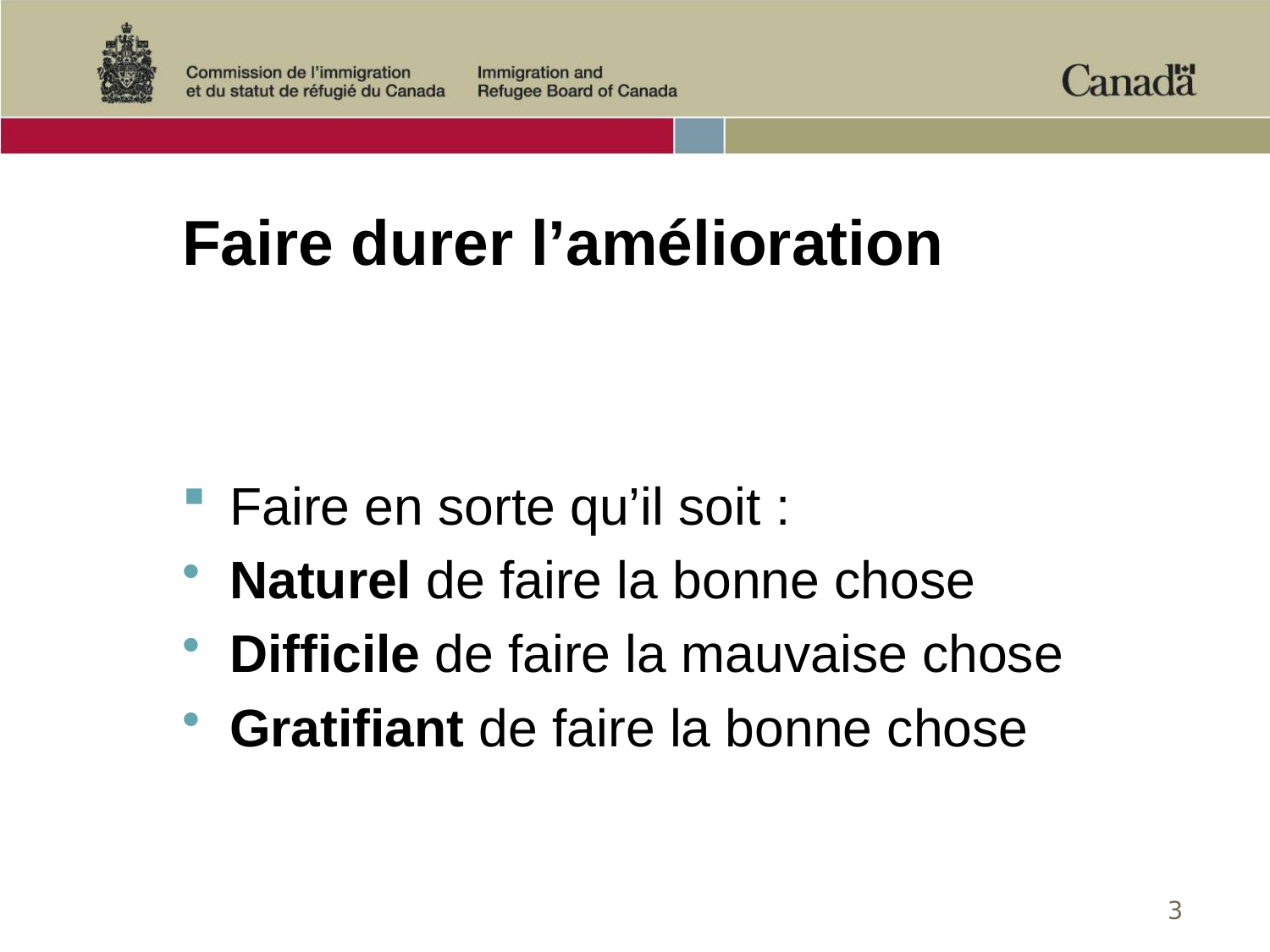

# Faire durer l’amélioration

Faire en sorte qu’il soit :
Naturel de faire la bonne chose
Difficile de faire la mauvaise chose
Gratifiant de faire la bonne chose
3